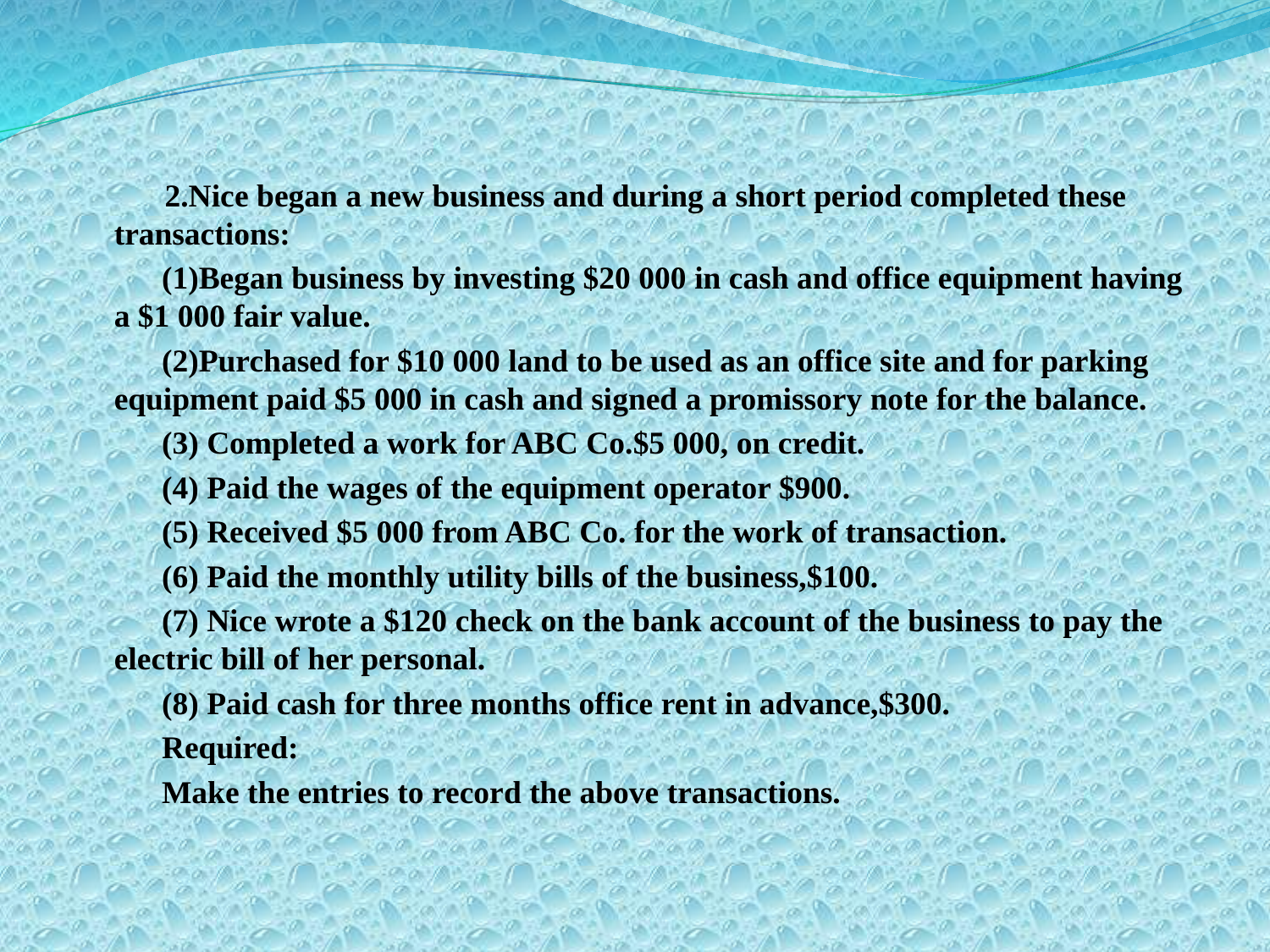

2.Nice began a new business and during a short period completed these transactions:
　　  (1)Began business by investing $20 000 in cash and office equipment having a $1 000 fair value.
　　  (2)Purchased for $10 000 land to be used as an office site and for parking equipment paid $5 000 in cash and signed a promissory note for the balance.
　  　(3) Completed a work for ABC Co.$5 000, on credit.
　　  (4) Paid the wages of the equipment operator $900.
　  　(5) Received $5 000 from ABC Co. for the work of transaction.
　  　(6) Paid the monthly utility bills of the business,$100.
　　  (7) Nice wrote a $120 check on the bank account of the business to pay the electric bill of her personal.
　  　(8) Paid cash for three months office rent in advance,$300.
　　  Required:
　  　Make the entries to record the above transactions.